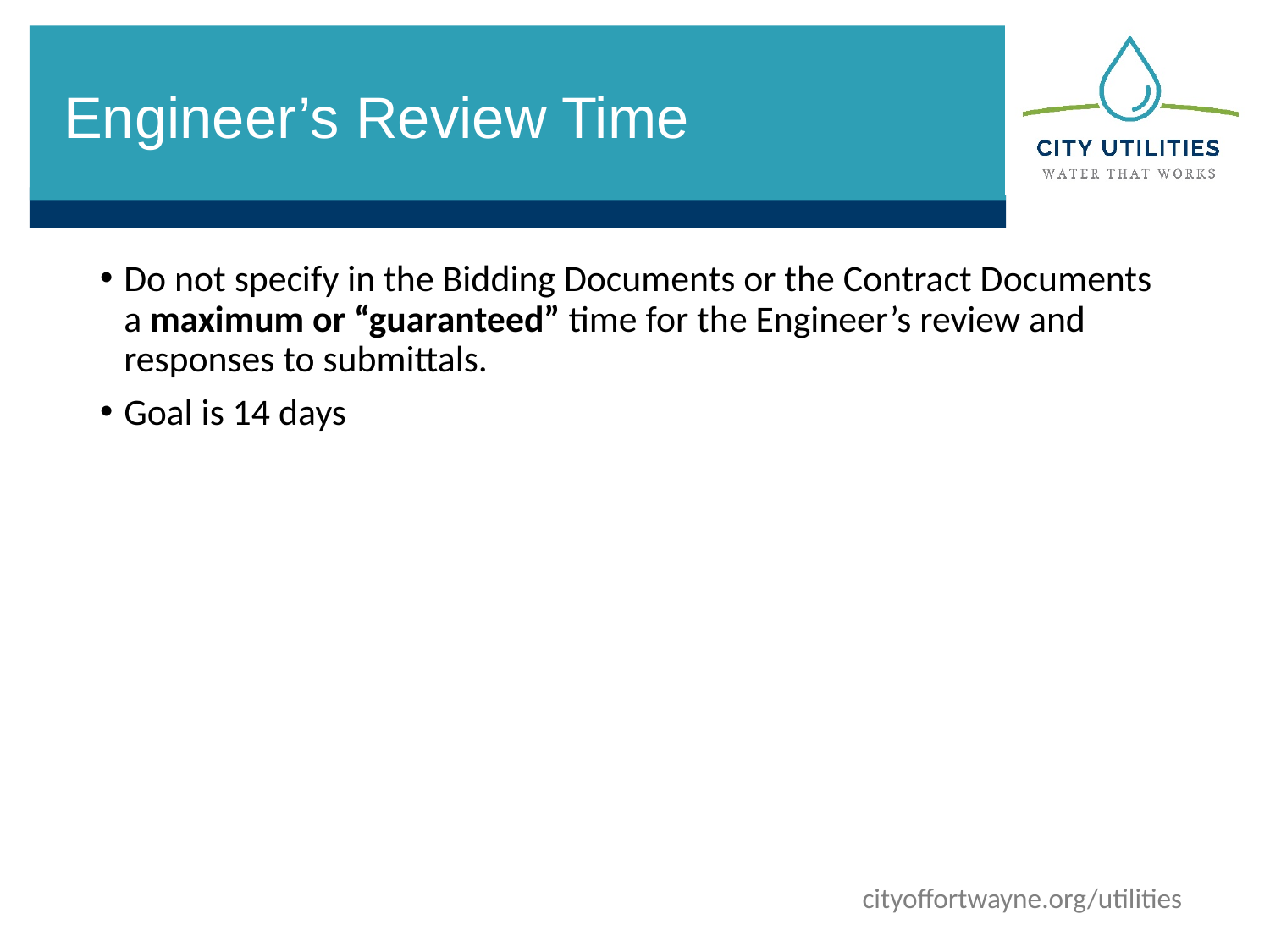

# Engineer’s Review Time
Do not specify in the Bidding Documents or the Contract Documents a maximum or “guaranteed” time for the Engineer’s review and responses to submittals.
Goal is 14 days